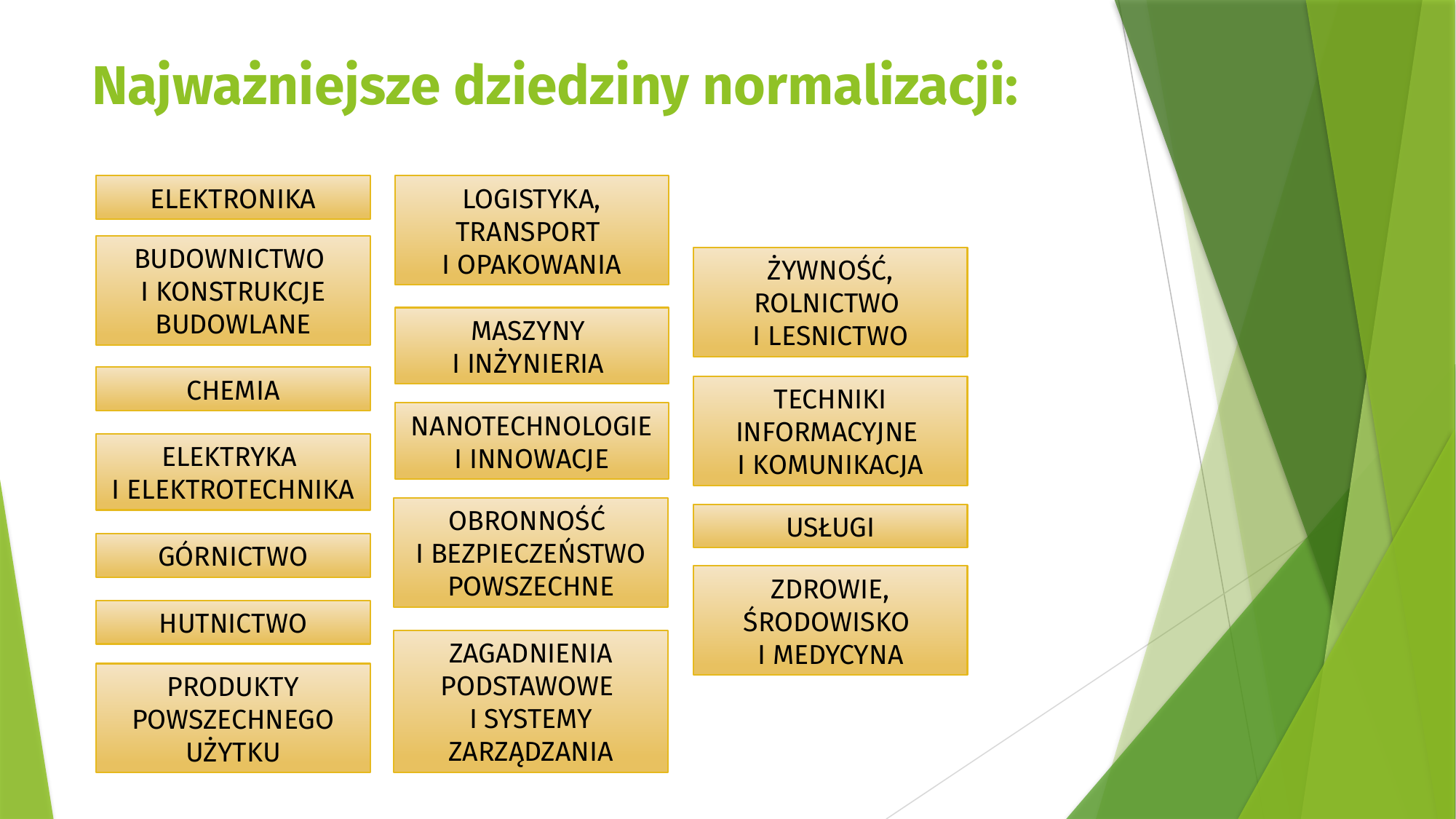

# Najważniejsze dziedziny normalizacji:
ELEKTRONIKA
LOGISTYKA, TRANSPORT
I OPAKOWANIA
BUDOWNICTWO
I KONSTRUKCJE BUDOWLANE
ŻYWNOŚĆ, ROLNICTWO
I LESNICTWO
MASZYNY
I INŻYNIERIA
CHEMIA
TECHNIKI INFORMACYJNE
I KOMUNIKACJA
NANOTECHNOLOGIE I INNOWACJE
ELEKTRYKA
I ELEKTROTECHNIKA
OBRONNOŚĆ
I BEZPIECZEŃSTWO POWSZECHNE
USŁUGI
GÓRNICTWO
ZDROWIE, ŚRODOWISKO
I MEDYCYNA
HUTNICTWO
ZAGADNIENIA PODSTAWOWE
I SYSTEMY ZARZĄDZANIA
PRODUKTY POWSZECHNEGO UŻYTKU